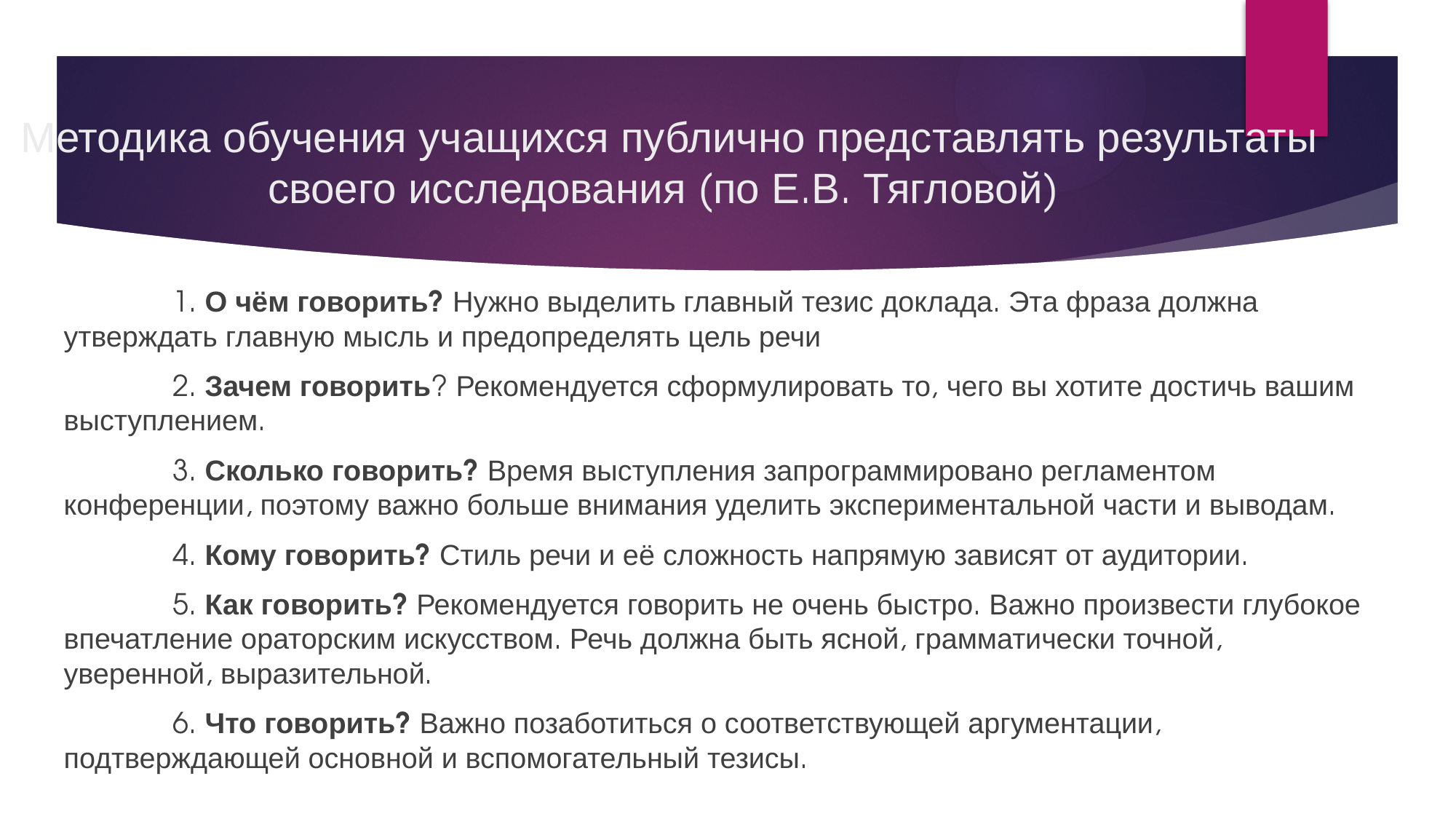

# Методика обучения учащихся публично представлять результаты своего исследования (по Е.В. Тягловой)
	1. О чём говорить? Нужно выделить главный тезис доклада. Эта фраза должна утверждать главную мысль и предопределять цель речи
	2. Зачем говорить? Рекомендуется сформулировать то, чего вы хотите достичь вашим выступлением.
	3. Сколько говорить? Время выступления запрограммировано регламентом конференции, поэтому важно больше внимания уделить экспериментальной части и выводам.
	4. Кому говорить? Стиль речи и её сложность напрямую зависят от аудитории.
	5. Как говорить? Рекомендуется говорить не очень быстро. Важно произвести глубокое впечатление ораторским искусством. Речь должна быть ясной, грамматически точной, уверенной, выразительной.
	6. Что говорить? Важно позаботиться о соответствующей аргументации, подтверждающей основной и вспомогательный тезисы.